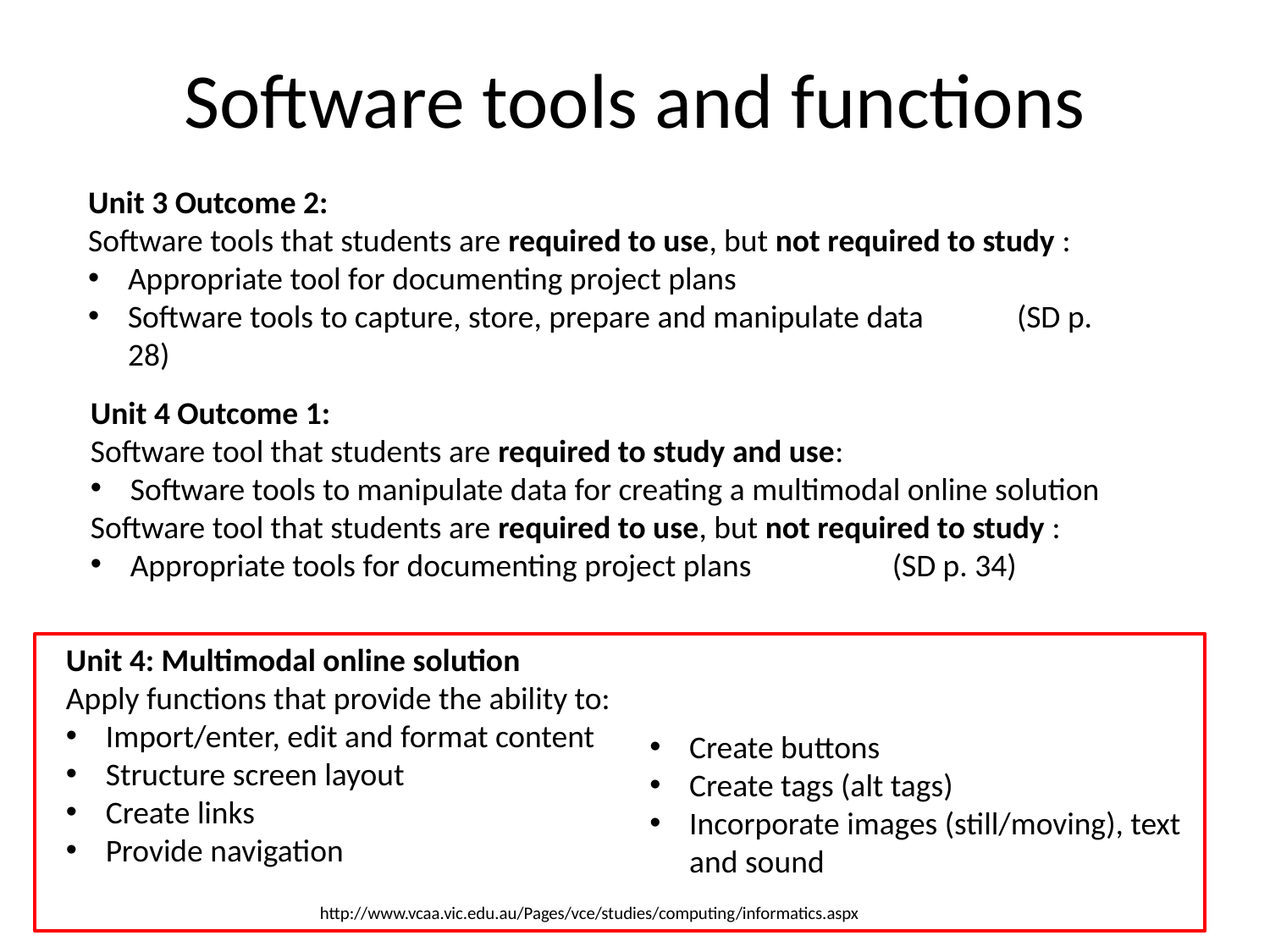

# Software tools and functions
Unit 3 Outcome 2:
Software tools that students are required to use, but not required to study :
Appropriate tool for documenting project plans
Software tools to capture, store, prepare and manipulate data	(SD p. 28)
Unit 4 Outcome 1:
Software tool that students are required to study and use:
Software tools to manipulate data for creating a multimodal online solution
Software tool that students are required to use, but not required to study :
Appropriate tools for documenting project plans		(SD p. 34)

Unit 4: Multimodal online solution
Apply functions that provide the ability to:
Import/enter, edit and format content
Structure screen layout
Create links
Provide navigation
Create buttons
Create tags (alt tags)
Incorporate images (still/moving), text and sound
http://www.vcaa.vic.edu.au/Pages/vce/studies/computing/informatics.aspx